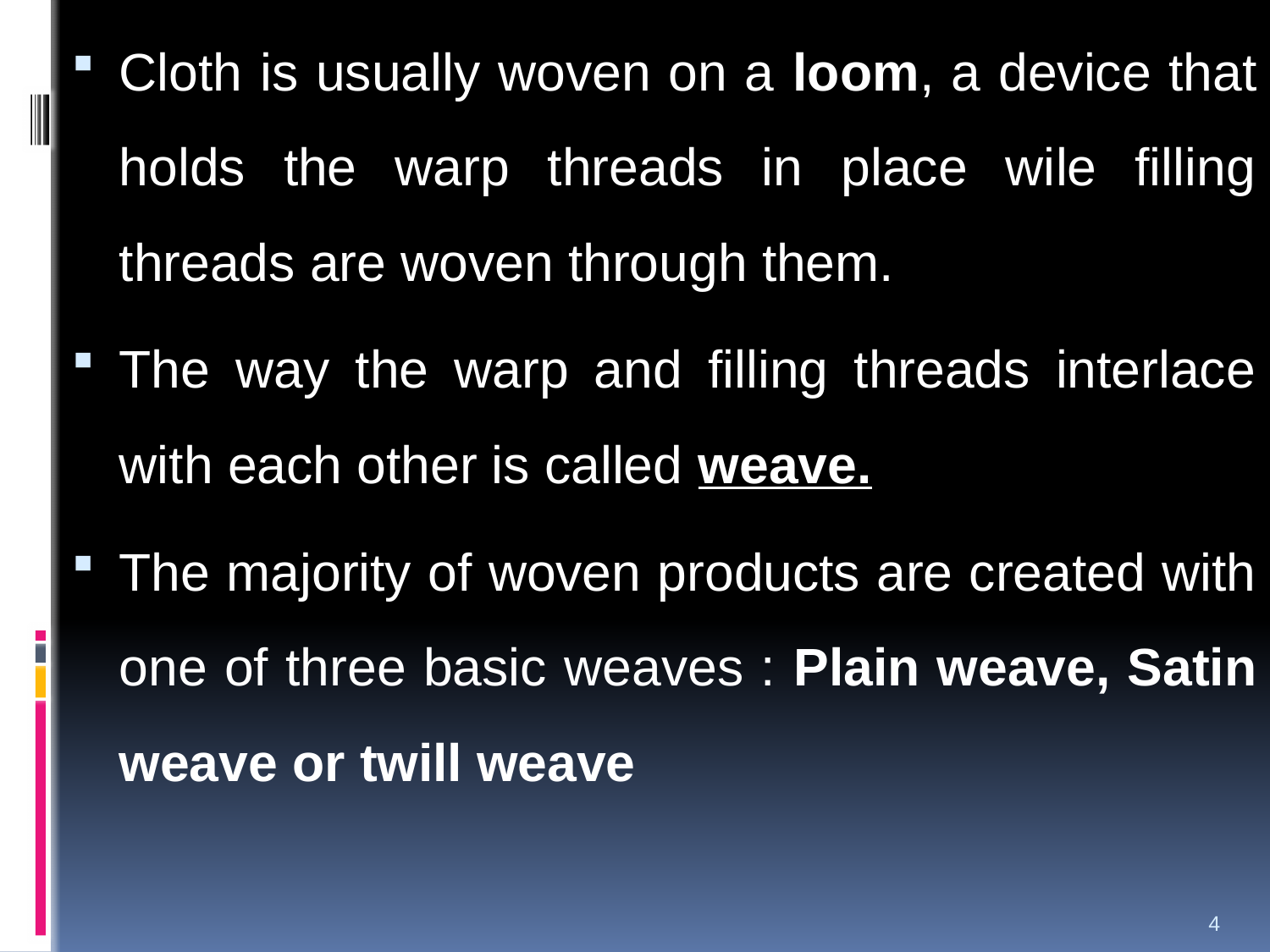

Cloth is usually woven on a loom, a device that holds the warp threads in place wile filling threads are woven through them.
The way the warp and filling threads interlace with each other is called weave.
The majority of woven products are created with one of three basic weaves : Plain weave, Satin weave or twill weave

4